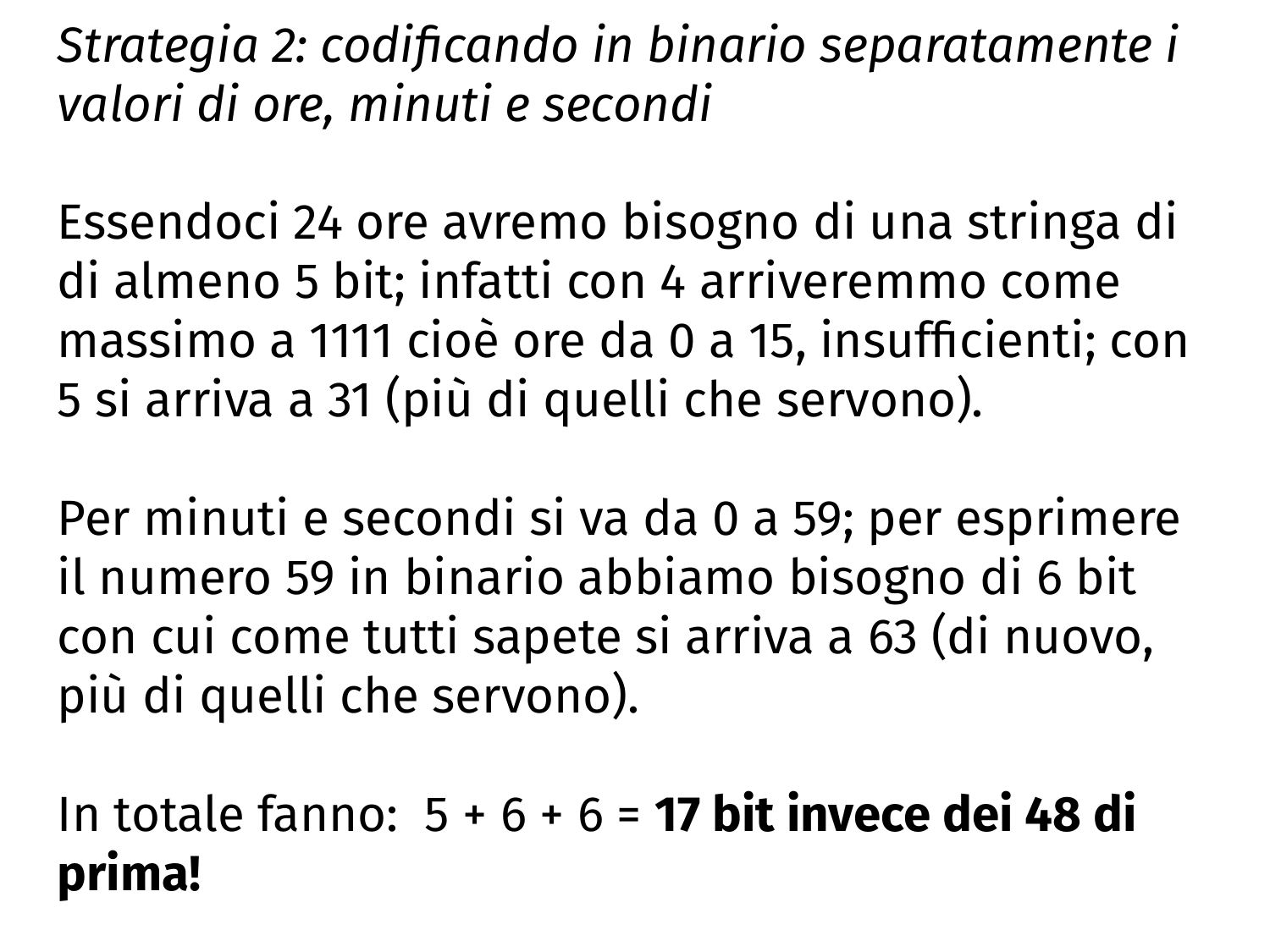

Strategia 2: codificando in binario separatamente i valori di ore, minuti e secondi
Essendoci 24 ore avremo bisogno di una stringa di di almeno 5 bit; infatti con 4 arriveremmo come massimo a 1111 cioè ore da 0 a 15, insufficienti; con 5 si arriva a 31 (più di quelli che servono).

Per minuti e secondi si va da 0 a 59; per esprimere il numero 59 in binario abbiamo bisogno di 6 bit con cui come tutti sapete si arriva a 63 (di nuovo, più di quelli che servono).

In totale fanno:  5 + 6 + 6 = 17 bit invece dei 48 di prima!